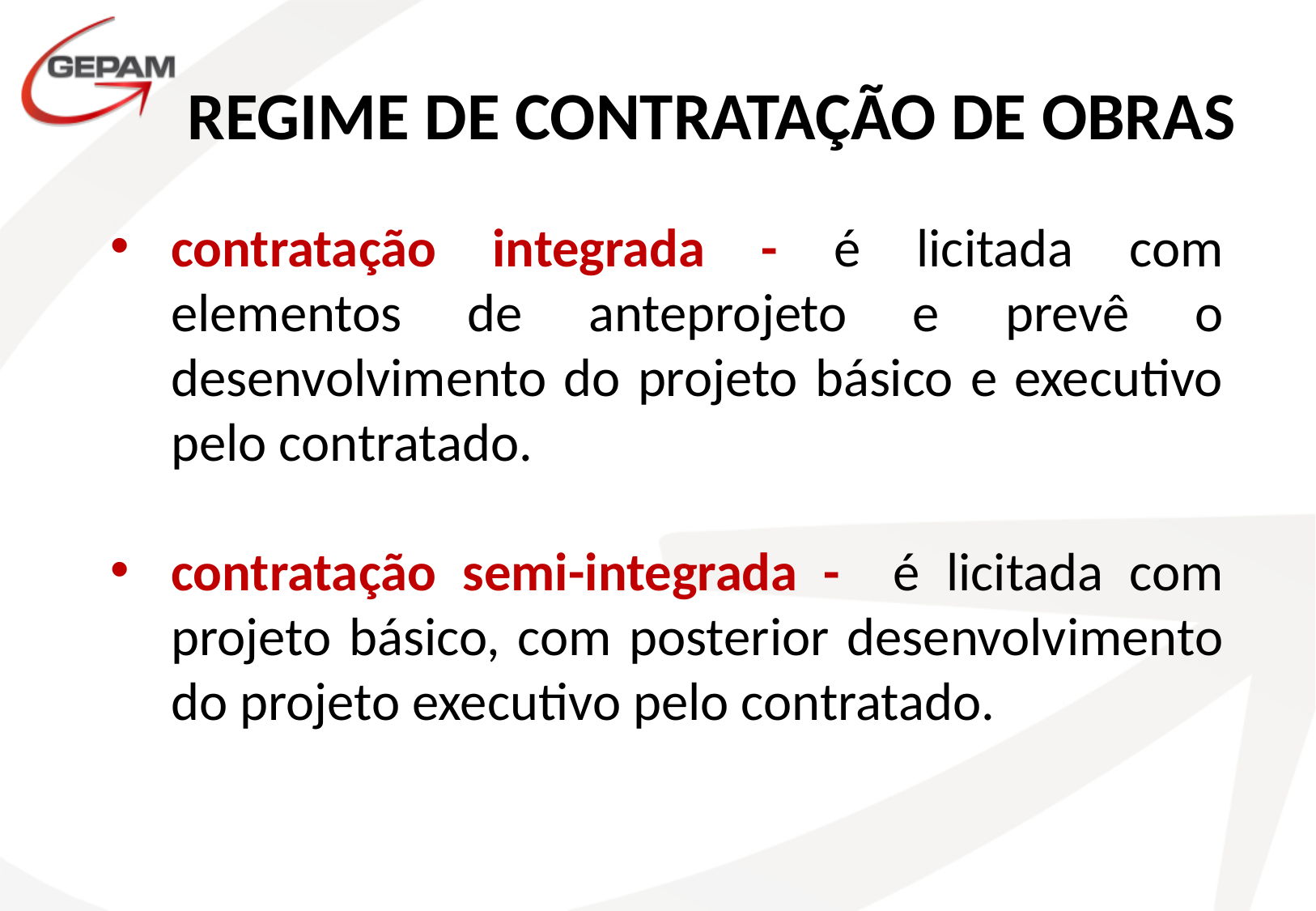

# REGIME DE CONTRATAÇÃO DE OBRAS
contratação integrada - é licitada com elementos de anteprojeto e prevê o desenvolvimento do projeto básico e executivo pelo contratado.

contratação semi-integrada -  é licitada com projeto básico, com posterior desenvolvimento do projeto executivo pelo contratado.